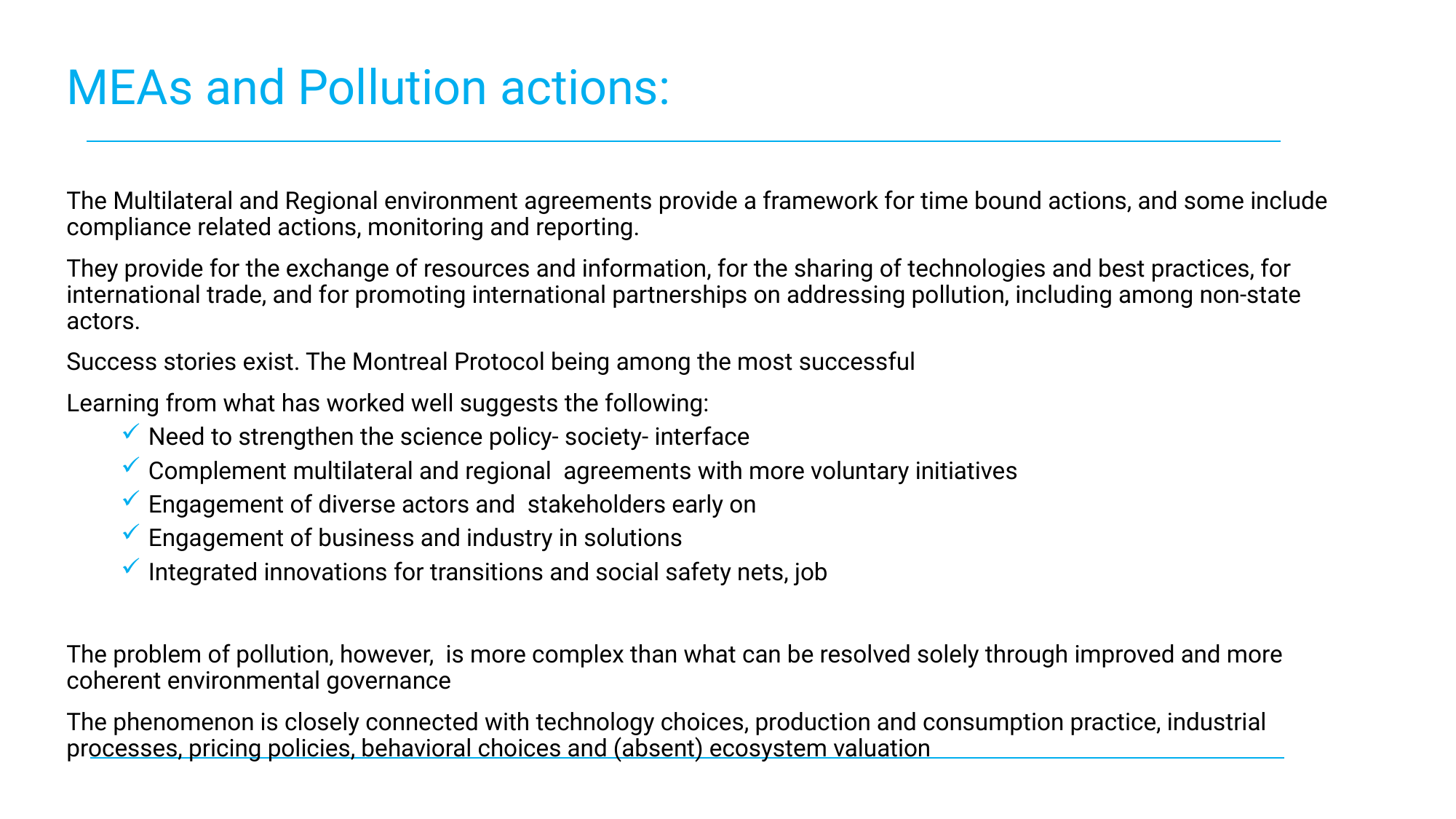

# MEAs and Pollution actions:

The Multilateral and Regional environment agreements provide a framework for time bound actions, and some include compliance related actions, monitoring and reporting.
They provide for the exchange of resources and information, for the sharing of technologies and best practices, for international trade, and for promoting international partnerships on addressing pollution, including among non-state actors.
Success stories exist. The Montreal Protocol being among the most successful
Learning from what has worked well suggests the following:
Need to strengthen the science policy- society- interface
Complement multilateral and regional  agreements with more voluntary initiatives
Engagement of diverse actors and  stakeholders early on
Engagement of business and industry in solutions
Integrated innovations for transitions and social safety nets, job

The problem of pollution, however,  is more complex than what can be resolved solely through improved and more coherent environmental governance
The phenomenon is closely connected with technology choices, production and consumption practice, industrial processes, pricing policies, behavioral choices and (absent) ecosystem valuation